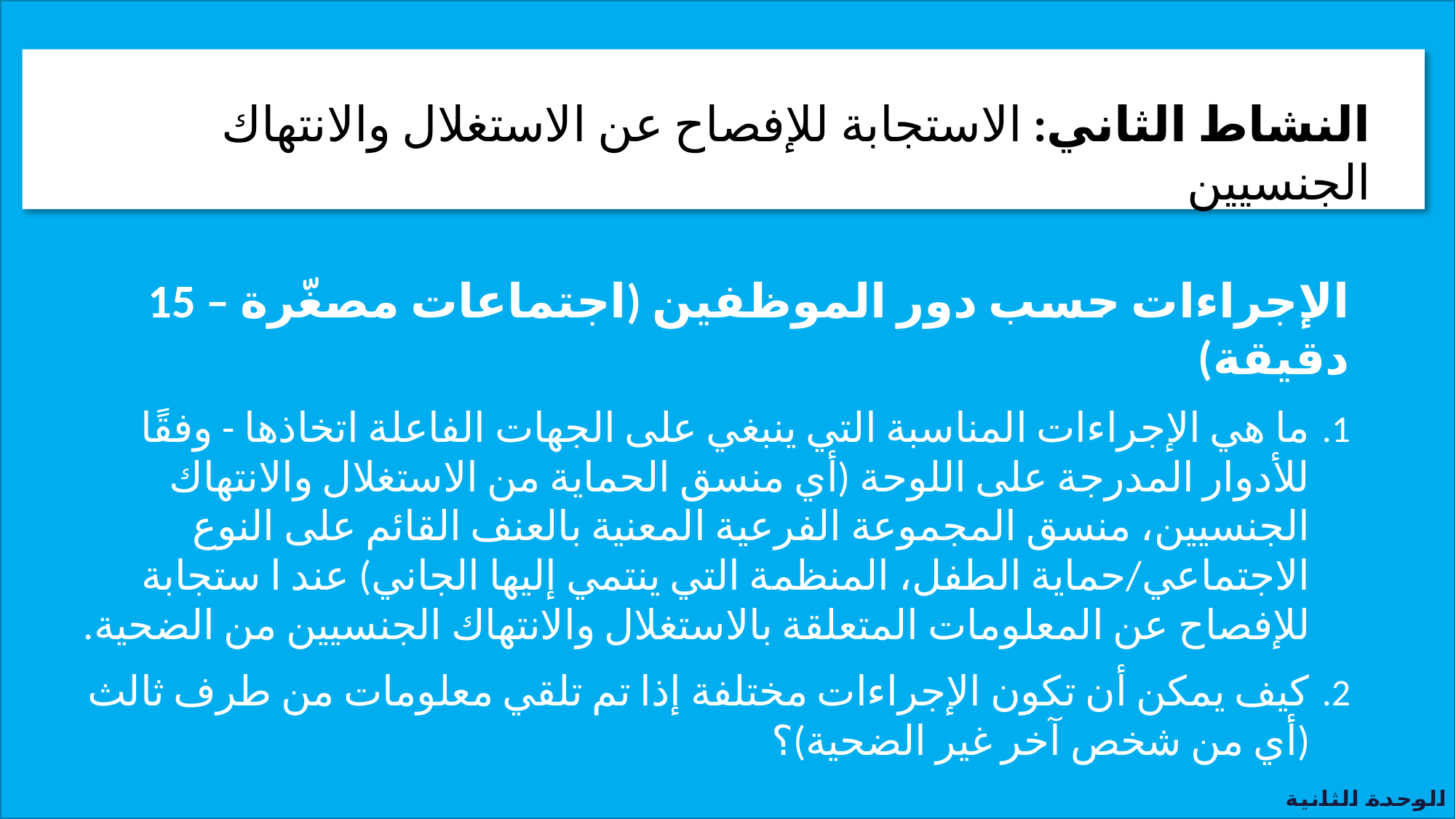

النشاط الثاني: الاستجابة للإفصاح عن الاستغلال والانتهاك الجنسيين
الإجراءات حسب دور الموظفين (اجتماعات مصغّرة – 15 دقيقة)
ما هي الإجراءات المناسبة التي ينبغي على الجهات الفاعلة اتخاذها - وفقًا للأدوار المدرجة على اللوحة (أي منسق الحماية من الاستغلال والانتهاك الجنسيين، منسق المجموعة الفرعية المعنية بالعنف القائم على النوع الاجتماعي/حماية الطفل، المنظمة التي ينتمي إليها الجاني) عند ا ستجابة للإفصاح عن المعلومات المتعلقة بالاستغلال والانتهاك الجنسيين من الضحية.
كيف يمكن أن تكون الإجراءات مختلفة إذا تم تلقي معلومات من طرف ثالث (أي من شخص آخر غير الضحية)؟
الوحدة الثانية